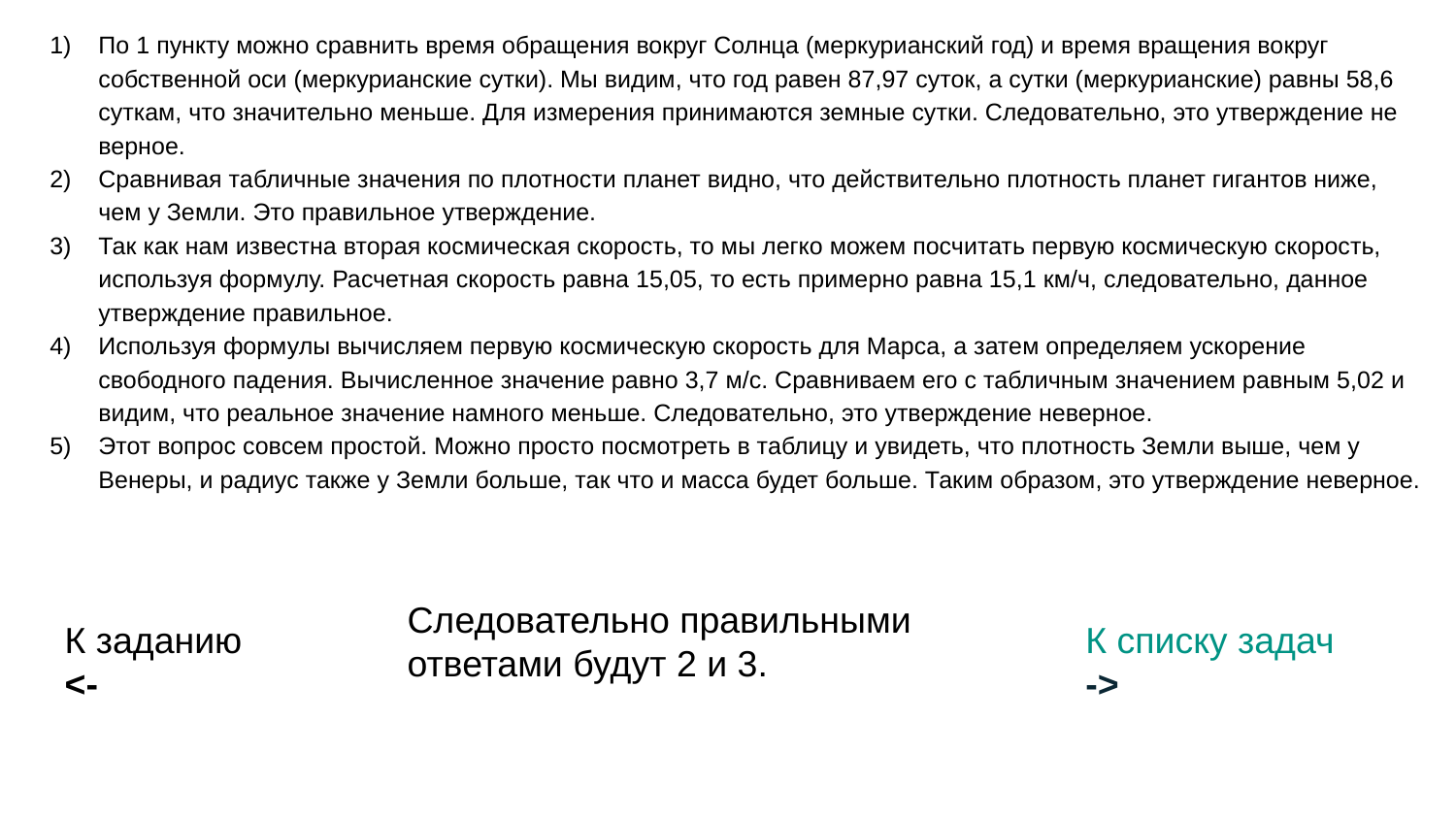

По 1 пункту можно сравнить время обращения вокруг Солнца (меркурианский год) и время вращения вокруг собственной оси (меркурианские сутки). Мы видим, что год равен 87,97 суток, а сутки (меркурианские) равны 58,6 суткам, что значительно меньше. Для измерения принимаются земные сутки. Следовательно, это утверждение не верное.
Сравнивая табличные значения по плотности планет видно, что действительно плотность планет гигантов ниже, чем у Земли. Это правильное утверждение.
Так как нам известна вторая космическая скорость, то мы легко можем посчитать первую космическую скорость, используя формулу. Расчетная скорость равна 15,05, то есть примерно равна 15,1 км/ч, следовательно, данное утверждение правильное.
Используя формулы вычисляем первую космическую скорость для Марса, а затем определяем ускорение свободного падения. Вычисленное значение равно 3,7 м/с. Сравниваем его с табличным значением равным 5,02 и видим, что реальное значение намного меньше. Следовательно, это утверждение неверное.
Этот вопрос совсем простой. Можно просто посмотреть в таблицу и увидеть, что плотность Земли выше, чем у Венеры, и радиус также у Земли больше, так что и масса будет больше. Таким образом, это утверждение неверное.

Следовательно правильными ответами будут 2 и 3.
К заданию
<-
К списку задач
->